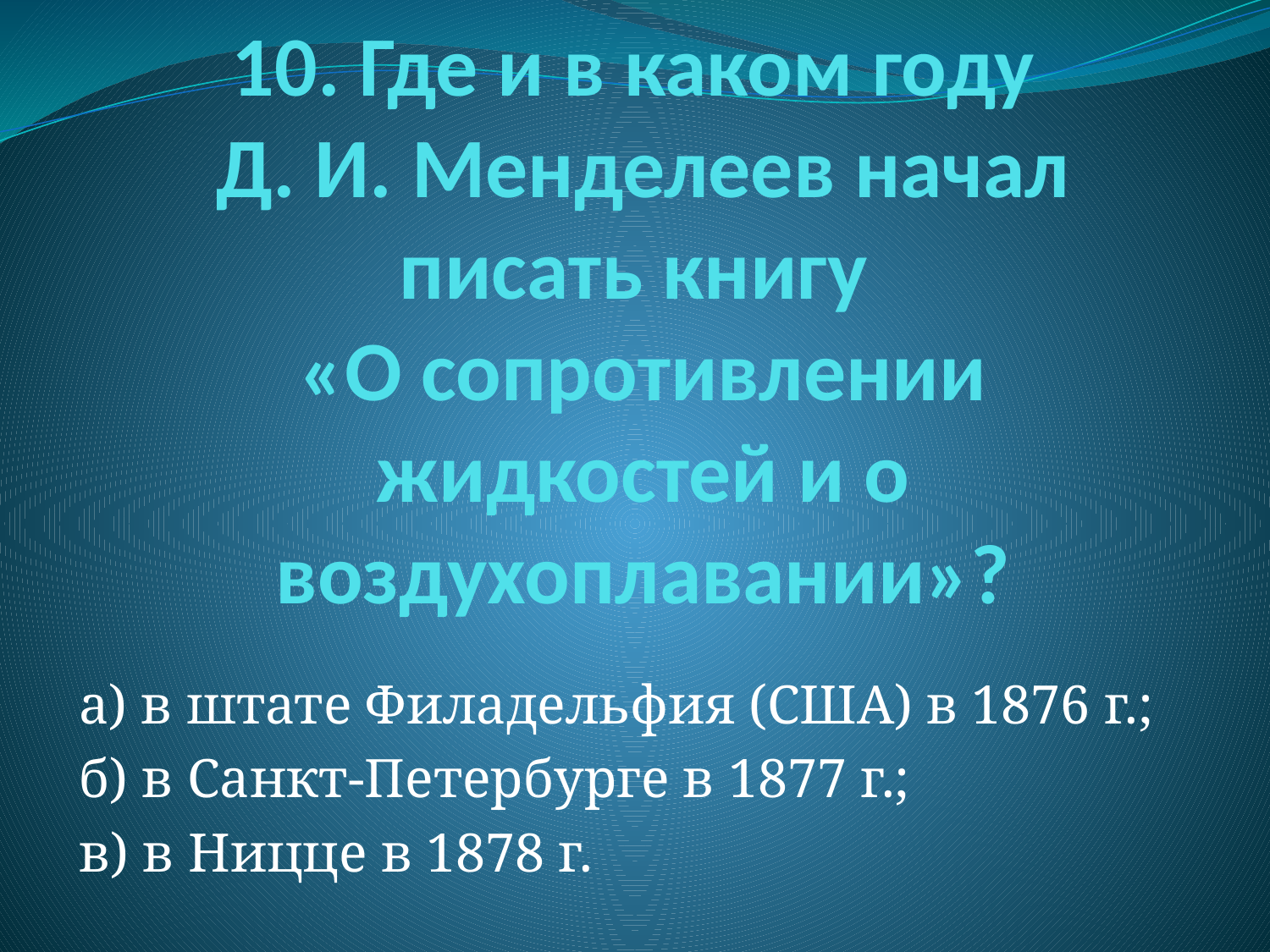

# 10. Где и в каком году Д. И. Менделеев начал писать книгу «О сопротивлении жидкостей и о воздухоплавании»?
а) в штате Филадельфия (США) в 1876 г.;
б) в Санкт-Петербурге в 1877 г.;
в) в Ницце в 1878 г.